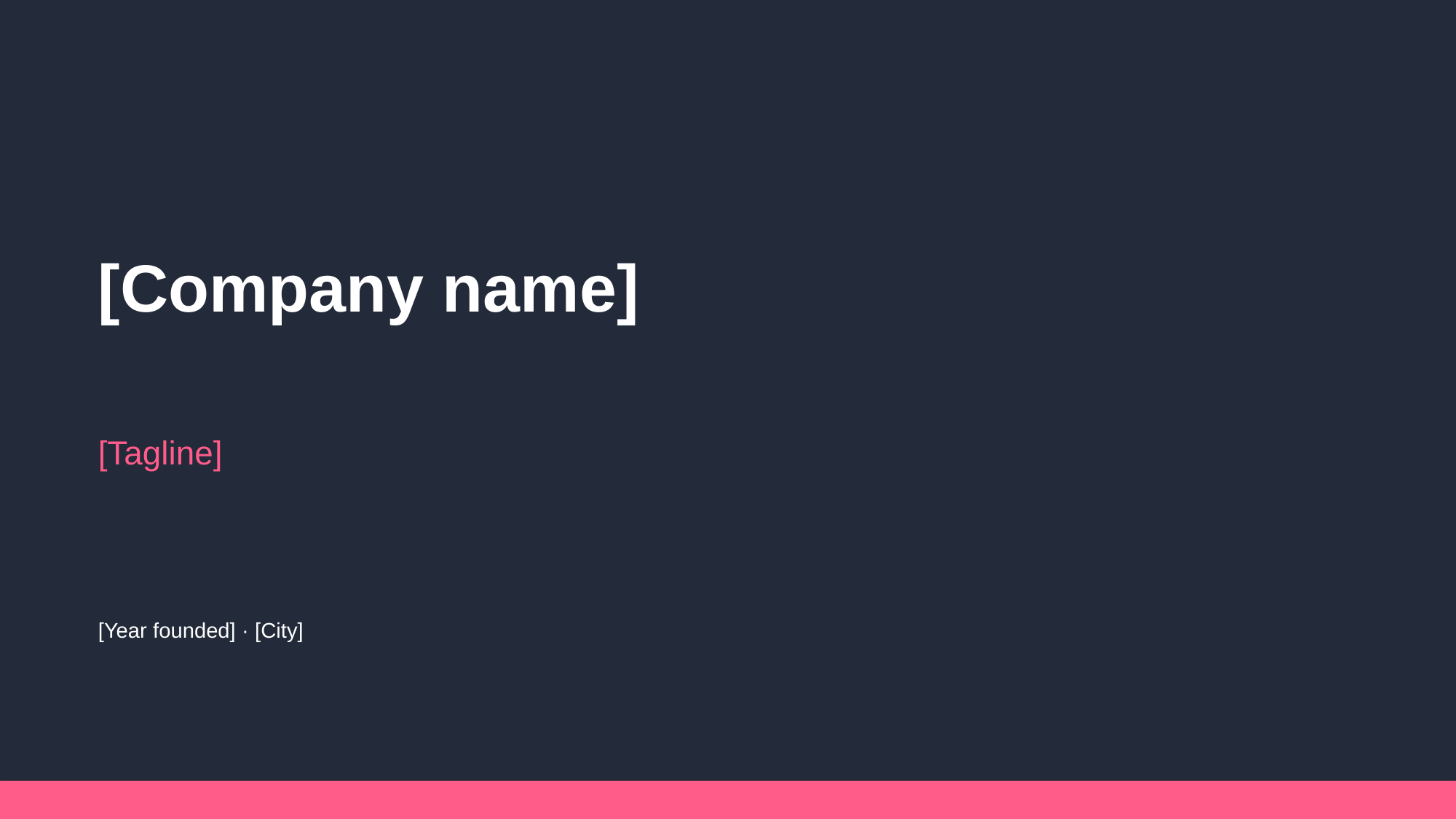

[Company name]
[Tagline]
[Year founded] · [City]